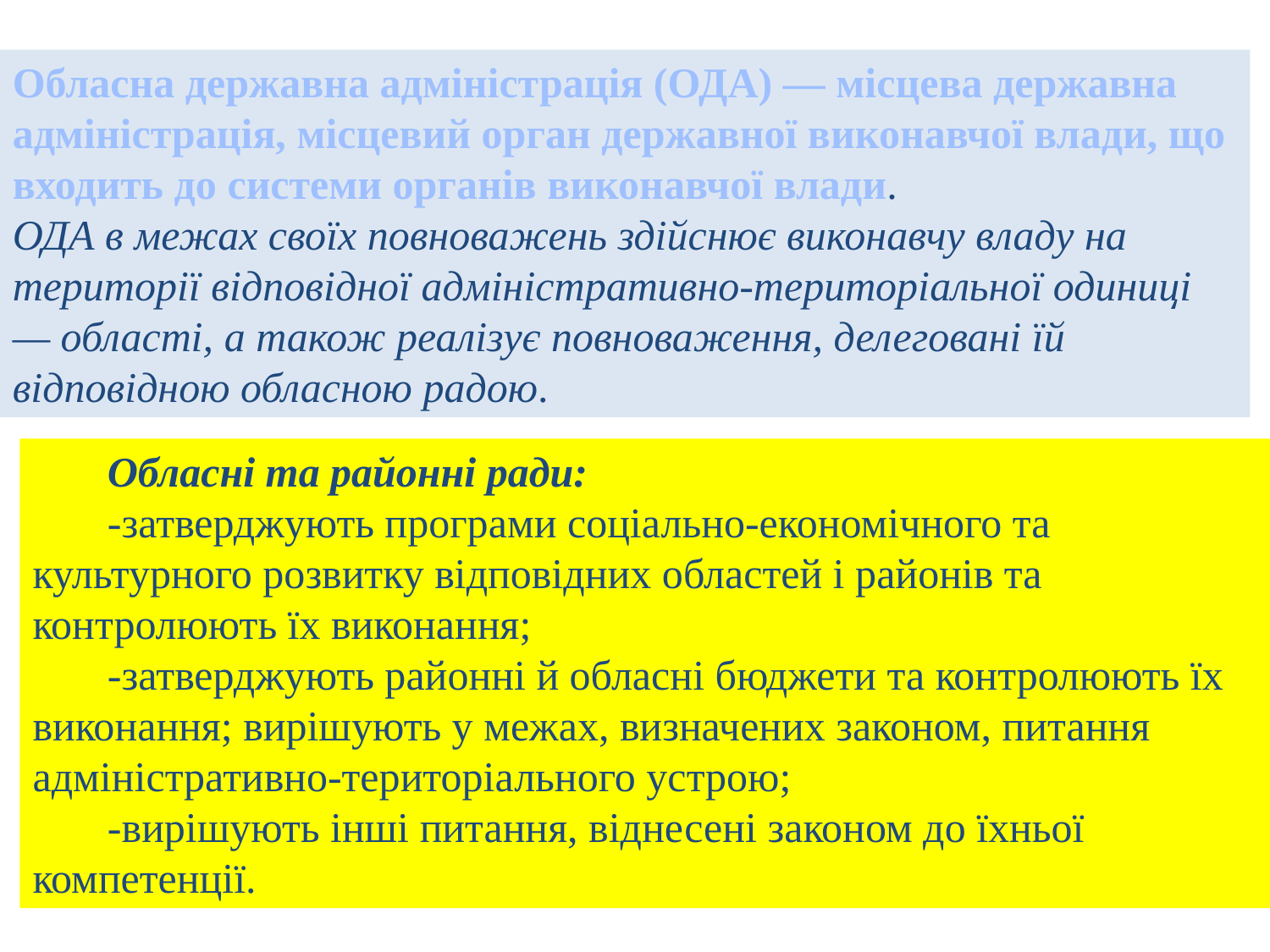

Обласна державна адміністрація (ОДА) — місцева державна адміністрація, місцевий орган державної виконавчої влади, що входить до системи органів виконавчої влади.
ОДА в межах своїх повноважень здійснює виконавчу владу на території відповідної адміністративно-територіальної одиниці — області, а також реалізує повноваження, делеговані їй відповідною обласною радою.
Обласні та районні ради:
-затверджують програми соціально-економічного та культурного розвитку відповідних областей і районів та контролюють їх виконання;
-затверджують районні й обласні бюджети та контролюють їх виконання; вирішують у межах, визначених законом, питання адміністративно-територіального устрою;
-вирішують інші питання, віднесені законом до їхньої компетенції.